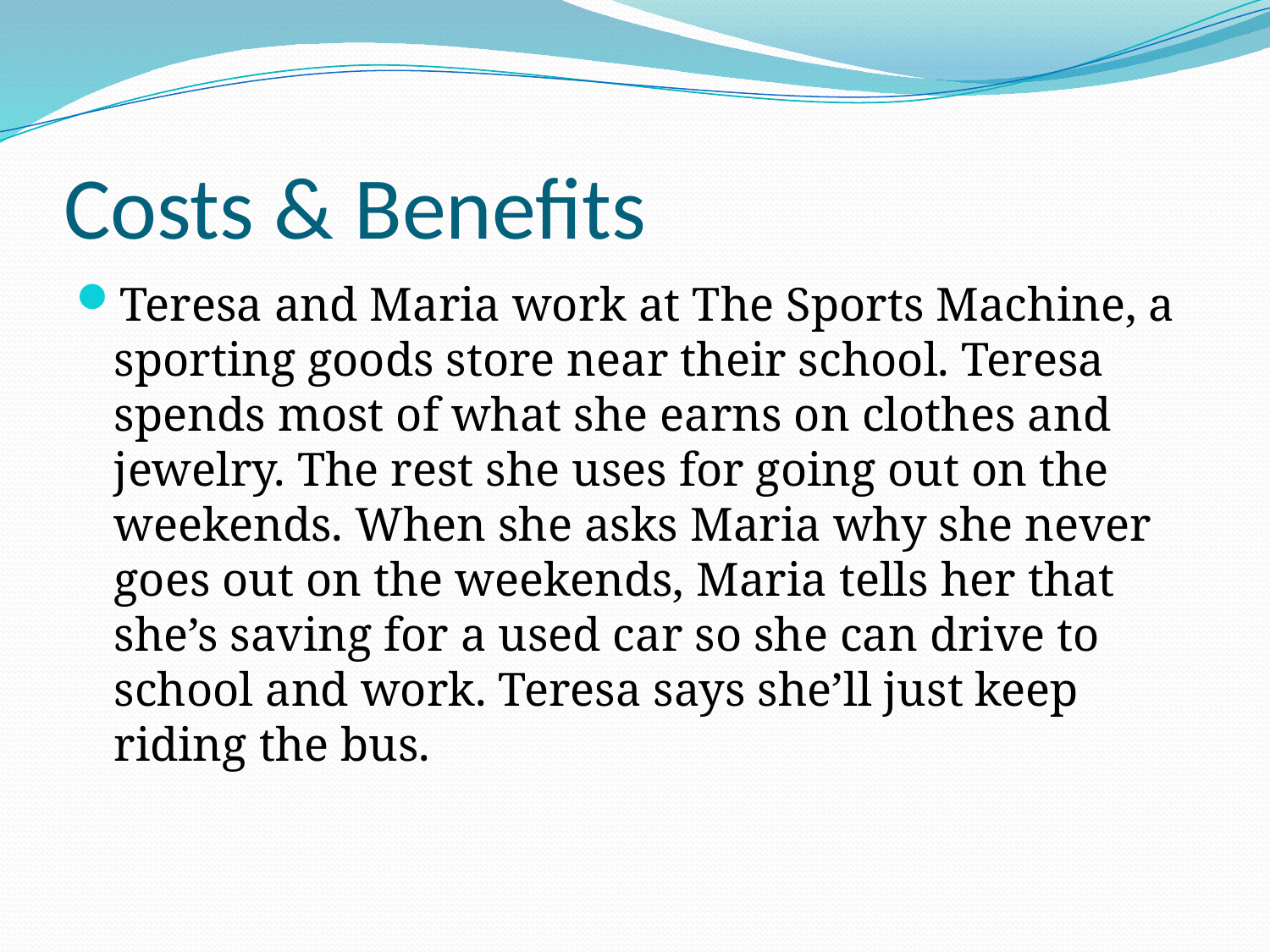

# Costs & Benefits
Teresa and Maria work at The Sports Machine, a sporting goods store near their school. Teresa spends most of what she earns on clothes and jewelry. The rest she uses for going out on the weekends. When she asks Maria why she never goes out on the weekends, Maria tells her that she’s saving for a used car so she can drive to school and work. Teresa says she’ll just keep riding the bus.